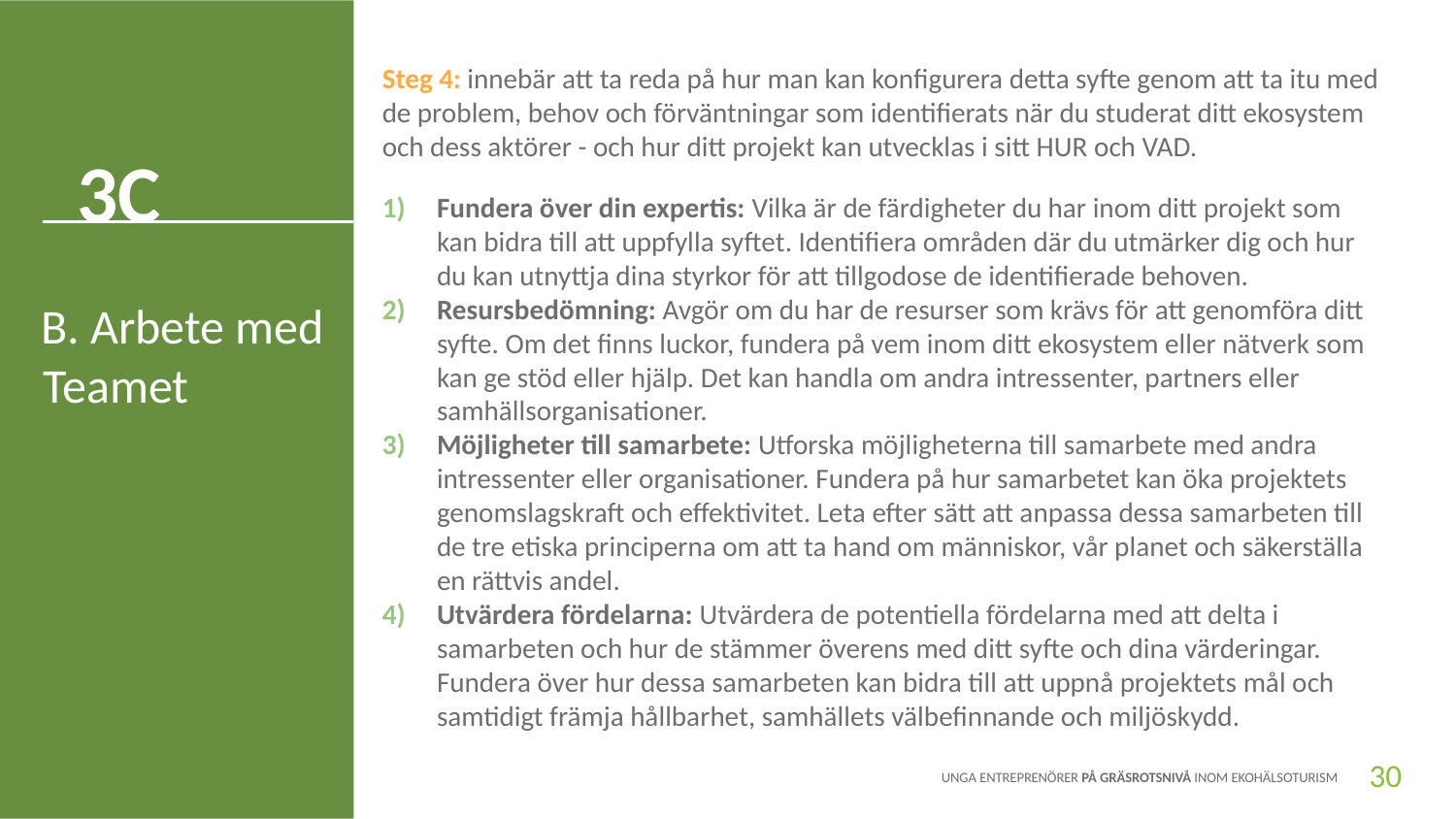

Steg 4: innebär att ta reda på hur man kan konfigurera detta syfte genom att ta itu med de problem, behov och förväntningar som identifierats när du studerat ditt ekosystem och dess aktörer - och hur ditt projekt kan utvecklas i sitt HUR och VAD.

Fundera över din expertis: Vilka är de färdigheter du har inom ditt projekt som kan bidra till att uppfylla syftet. Identifiera områden där du utmärker dig och hur du kan utnyttja dina styrkor för att tillgodose de identifierade behoven.
Resursbedömning: Avgör om du har de resurser som krävs för att genomföra ditt syfte. Om det finns luckor, fundera på vem inom ditt ekosystem eller nätverk som kan ge stöd eller hjälp. Det kan handla om andra intressenter, partners eller samhällsorganisationer.
Möjligheter till samarbete: Utforska möjligheterna till samarbete med andra intressenter eller organisationer. Fundera på hur samarbetet kan öka projektets genomslagskraft och effektivitet. Leta efter sätt att anpassa dessa samarbeten till de tre etiska principerna om att ta hand om människor, vår planet och säkerställa en rättvis andel.
Utvärdera fördelarna: Utvärdera de potentiella fördelarna med att delta i samarbeten och hur de stämmer överens med ditt syfte och dina värderingar. Fundera över hur dessa samarbeten kan bidra till att uppnå projektets mål och samtidigt främja hållbarhet, samhällets välbefinnande och miljöskydd.

3C
B. Arbete med Teamet

30